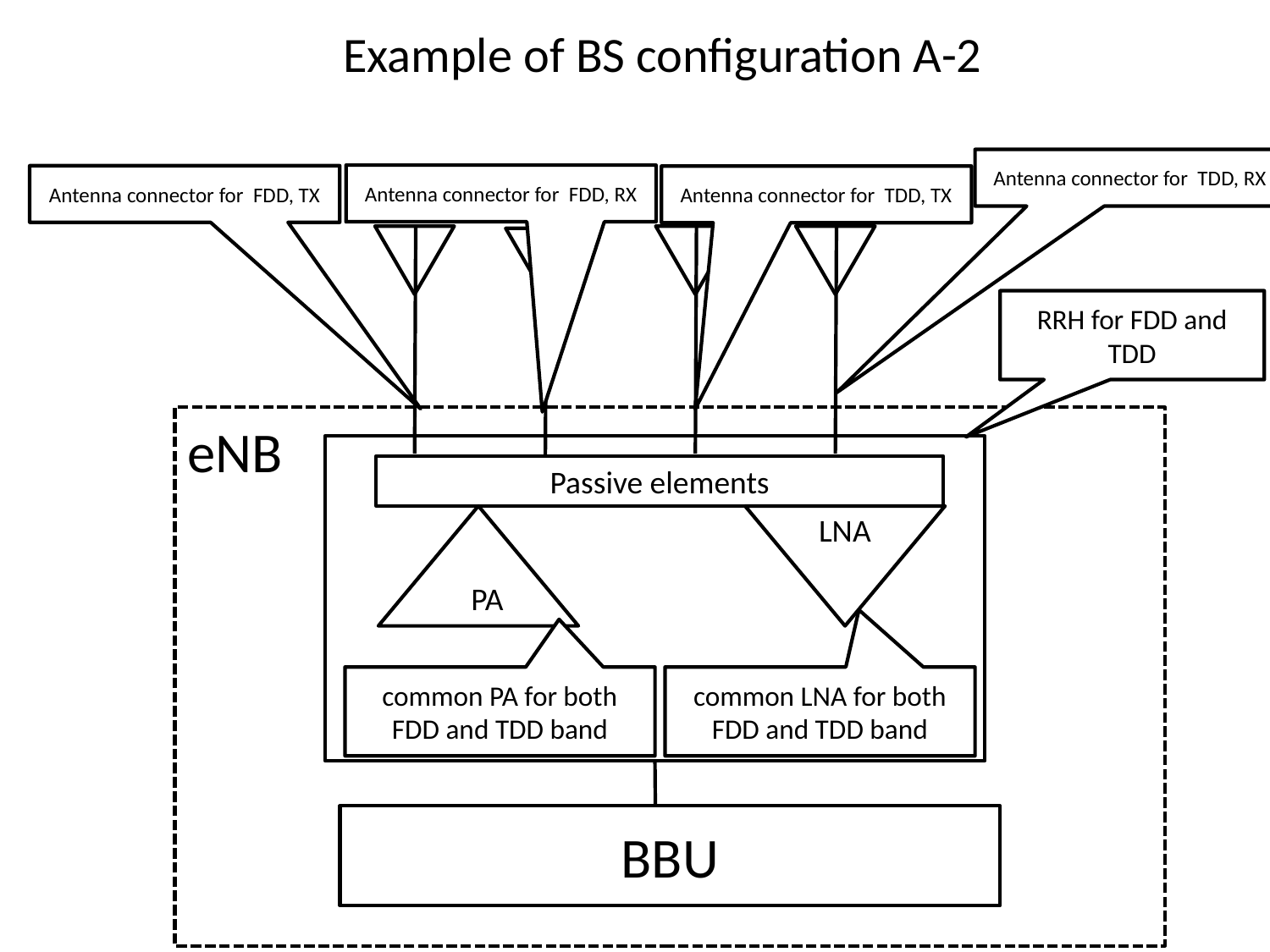

Example of BS configuration A-2
Antenna connector for  TDD, RX
Antenna connector for  FDD, RX
Antenna connector for  FDD, TX
Antenna connector for  TDD, TX

RRH for FDD and TDD

eNB

Passive elements
LNA

PA
common PA for both FDD and TDD band
common LNA for both FDD and TDD band
BBU